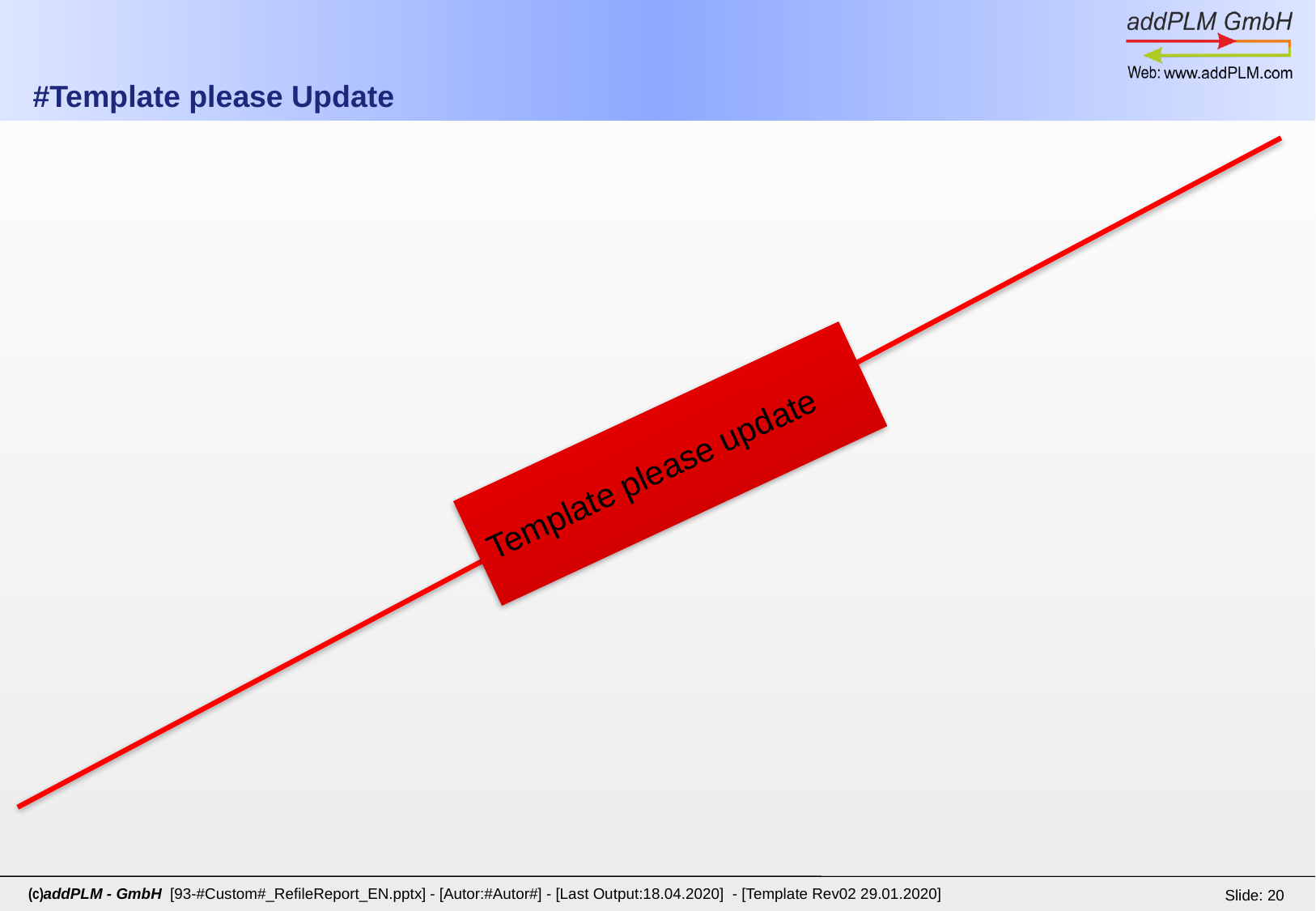

# #Template please Update
Template please update